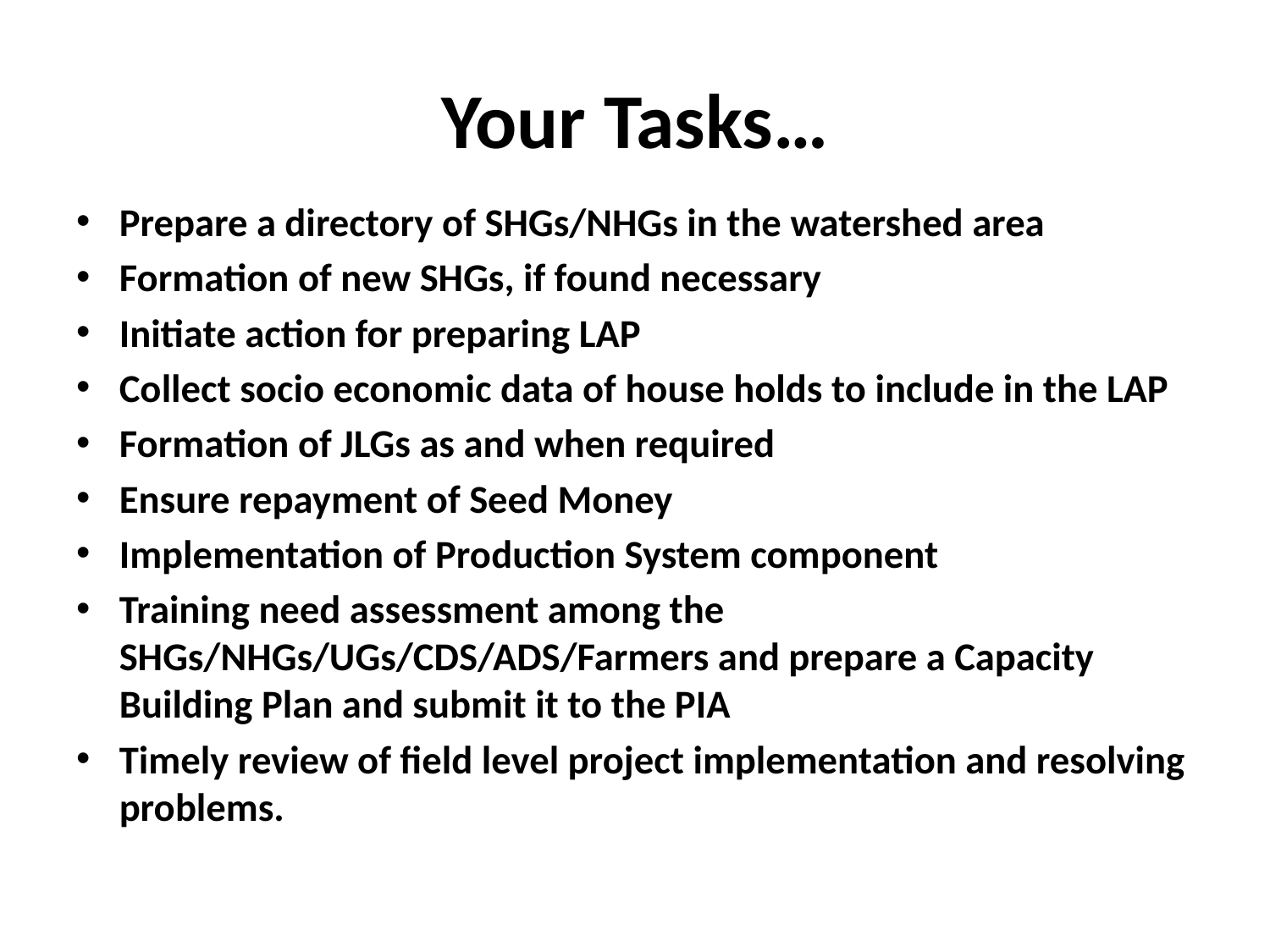

# Your Tasks…
Prepare a directory of SHGs/NHGs in the watershed area
Formation of new SHGs, if found necessary
Initiate action for preparing LAP
Collect socio economic data of house holds to include in the LAP
Formation of JLGs as and when required
Ensure repayment of Seed Money
Implementation of Production System component
Training need assessment among the SHGs/NHGs/UGs/CDS/ADS/Farmers and prepare a Capacity Building Plan and submit it to the PIA
Timely review of field level project implementation and resolving problems.